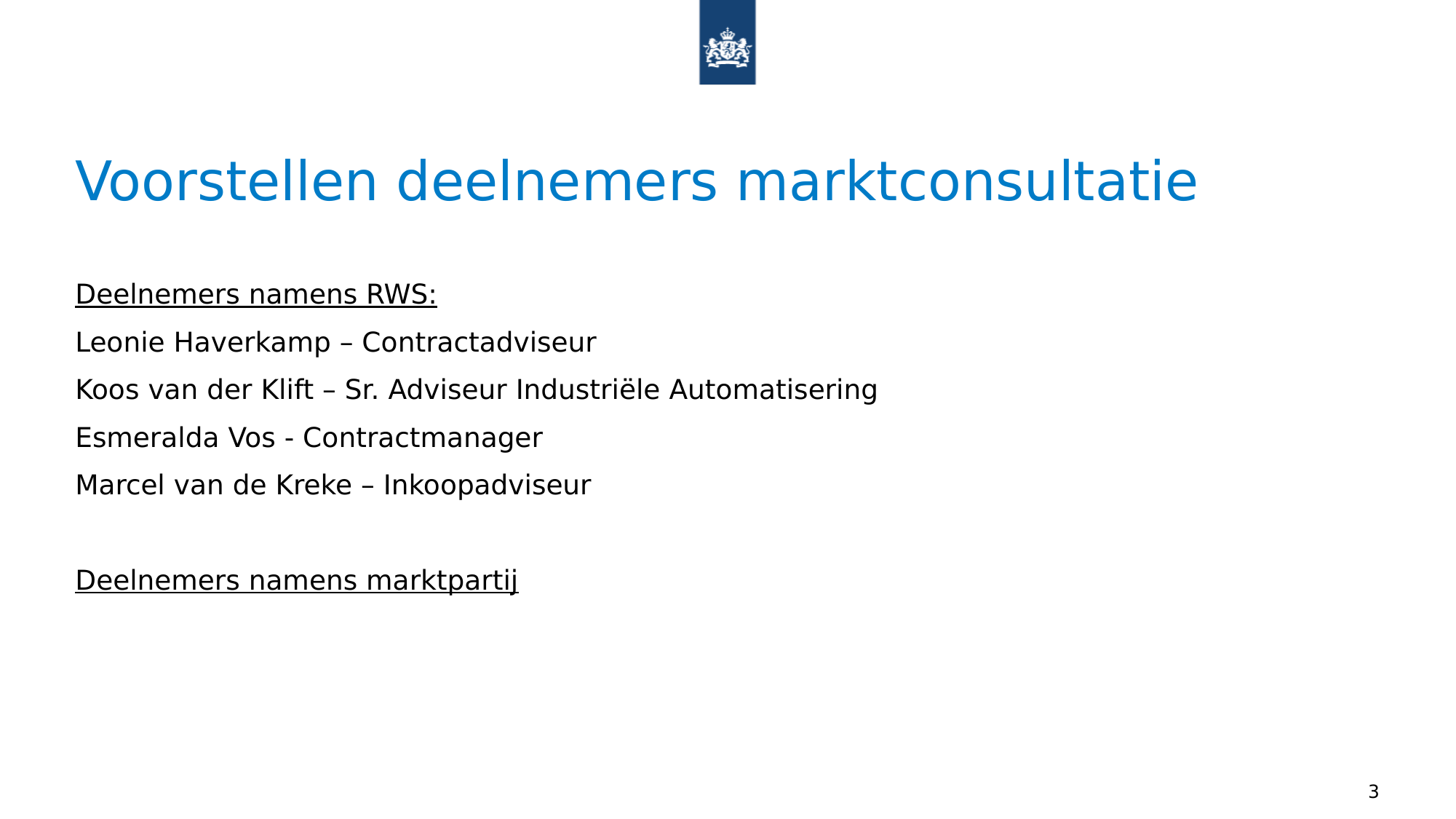

# Voorstellen deelnemers marktconsultatie
Deelnemers namens RWS:
Leonie Haverkamp – Contractadviseur
Koos van der Klift – Sr. Adviseur Industriële Automatisering
Esmeralda Vos - Contractmanager
Marcel van de Kreke – Inkoopadviseur

Deelnemers namens marktpartij

3